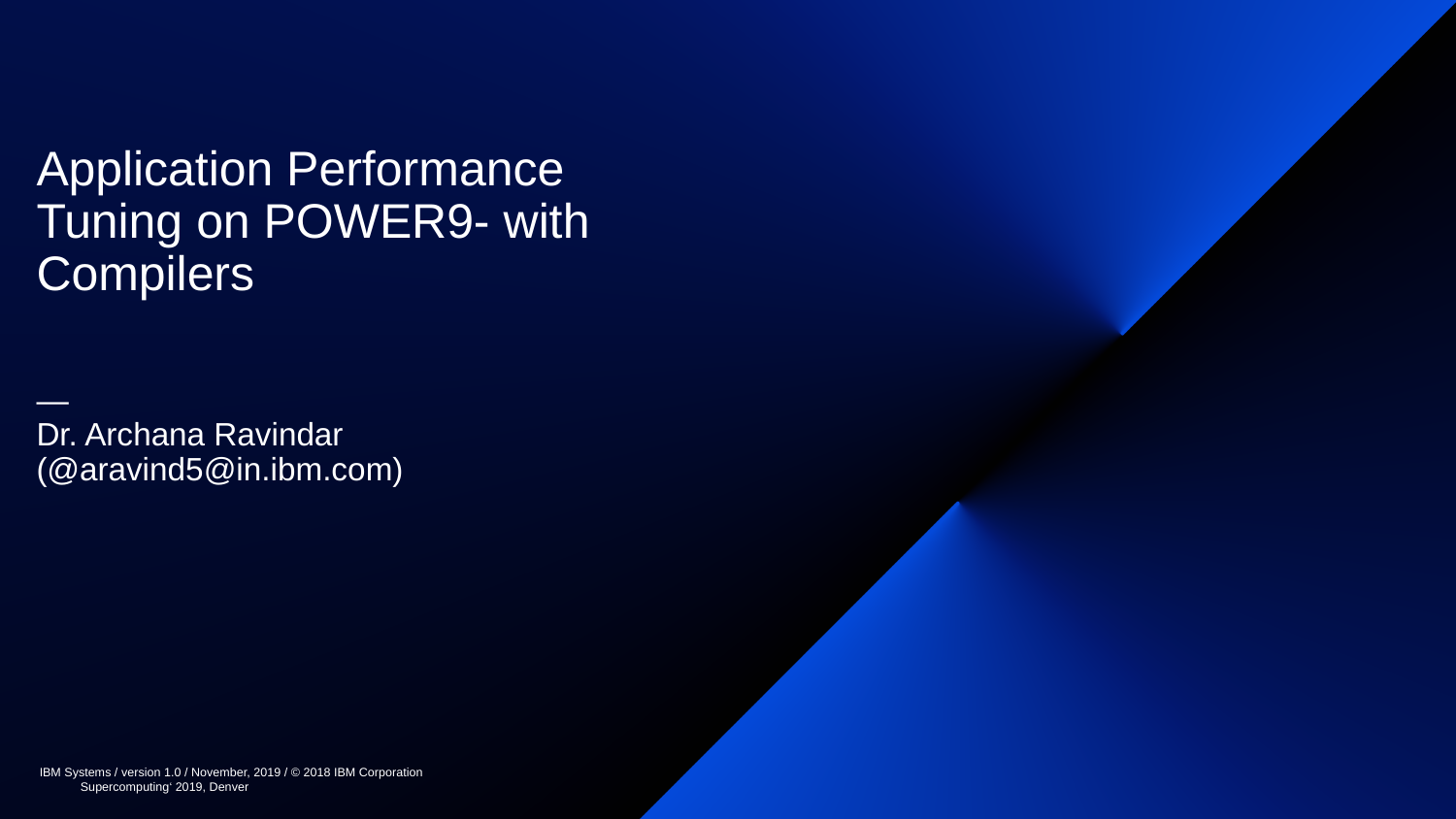

# Application Performance Tuning on POWER9- with Compilers — Dr. Archana Ravindar (@aravind5@in.ibm.com)
 IBM Systems / version 1.0 / November, 2019 / © 2018 IBM Corporation                                                                                                         				                      Supercomputing‘ 2019, Denver